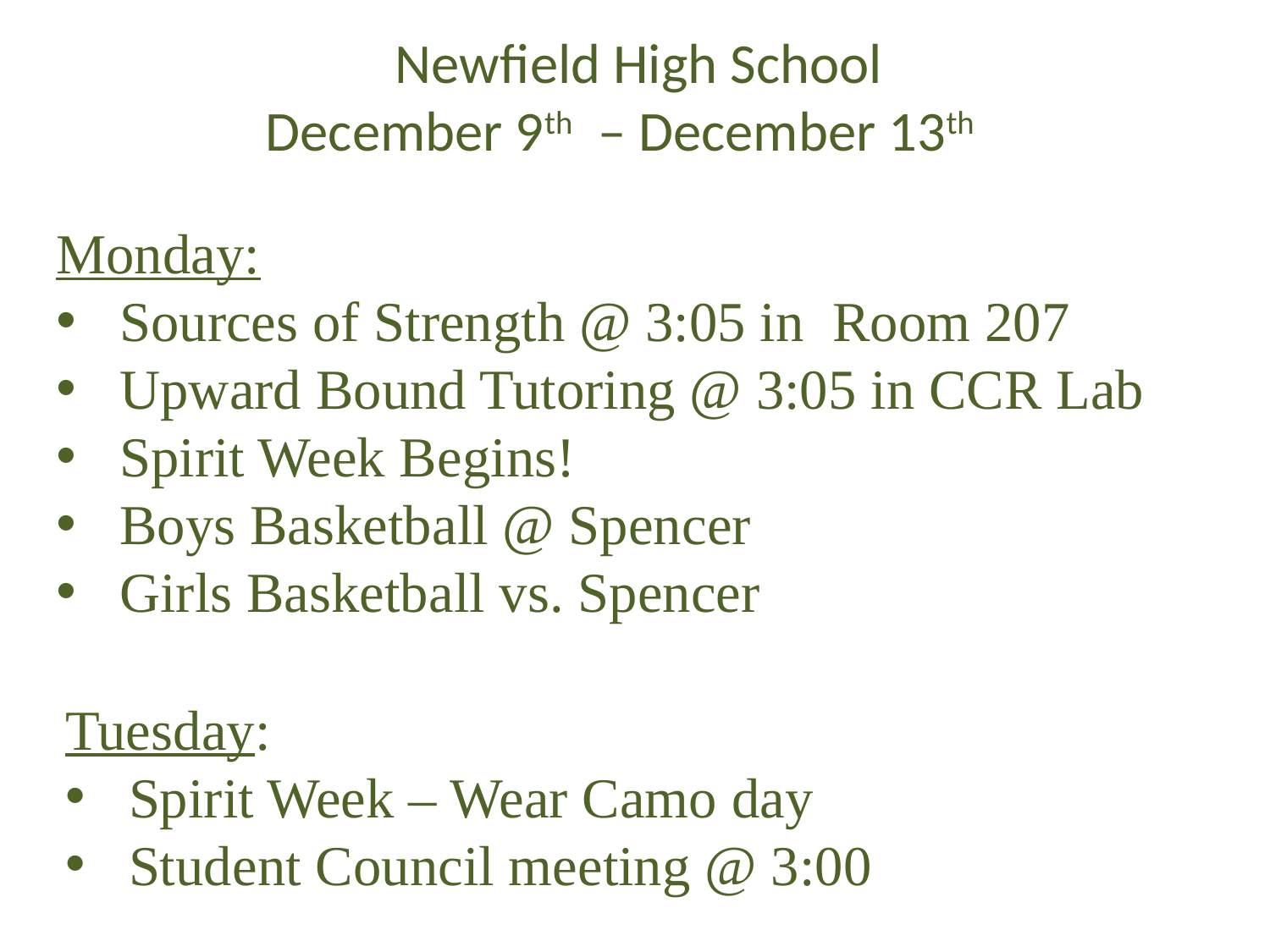

Newfield High School
December 9th  – December 13th
Monday:
Sources of Strength @ 3:05 in  Room 207
Upward Bound Tutoring @ 3:05 in CCR Lab
Spirit Week Begins!
Boys Basketball @ Spencer
Girls Basketball vs. Spencer
Tuesday:
Spirit Week – Wear Camo day
Student Council meeting @ 3:00